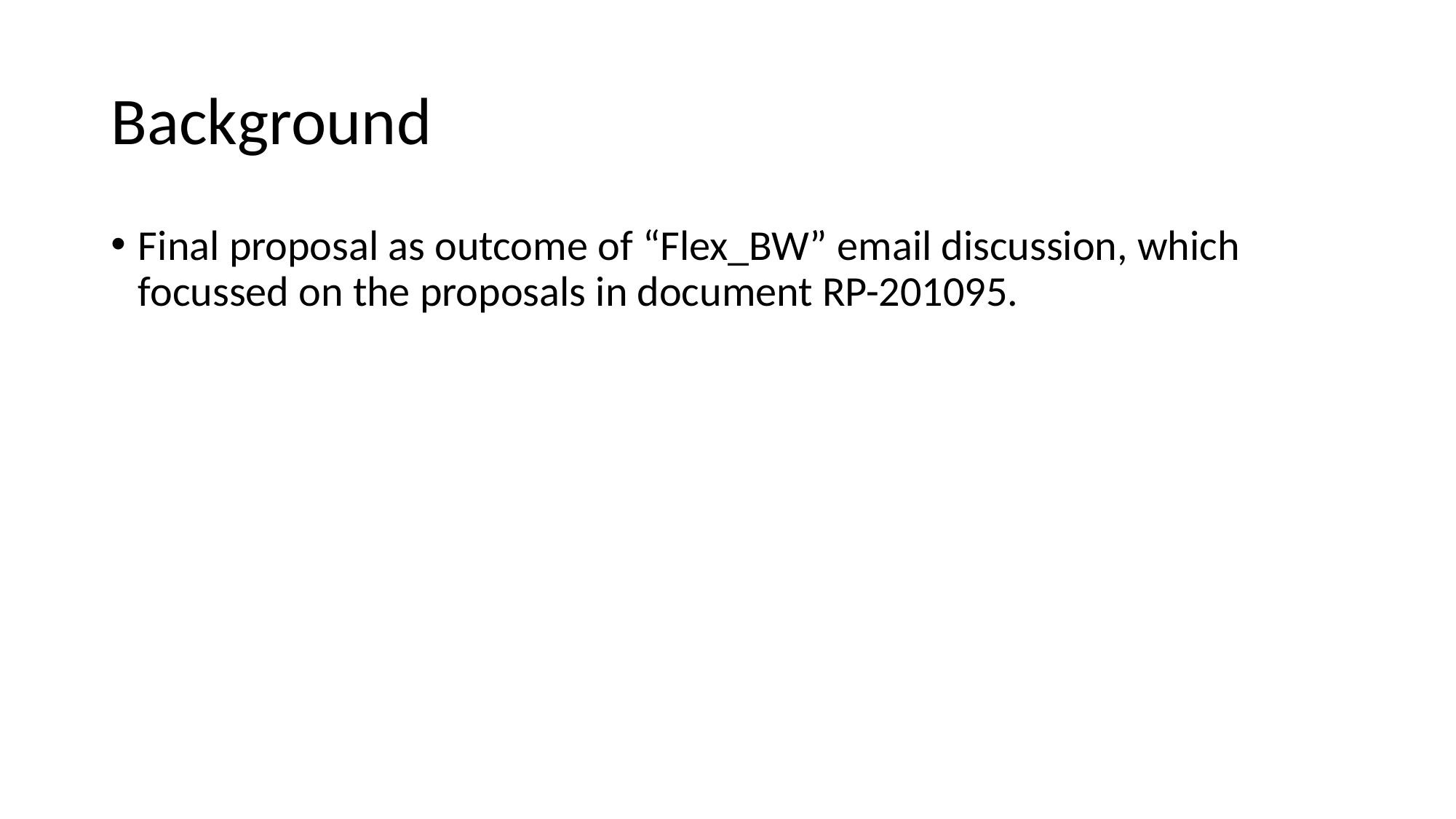

# Background
Final proposal as outcome of “Flex_BW” email discussion, which focussed on the proposals in document RP-201095.